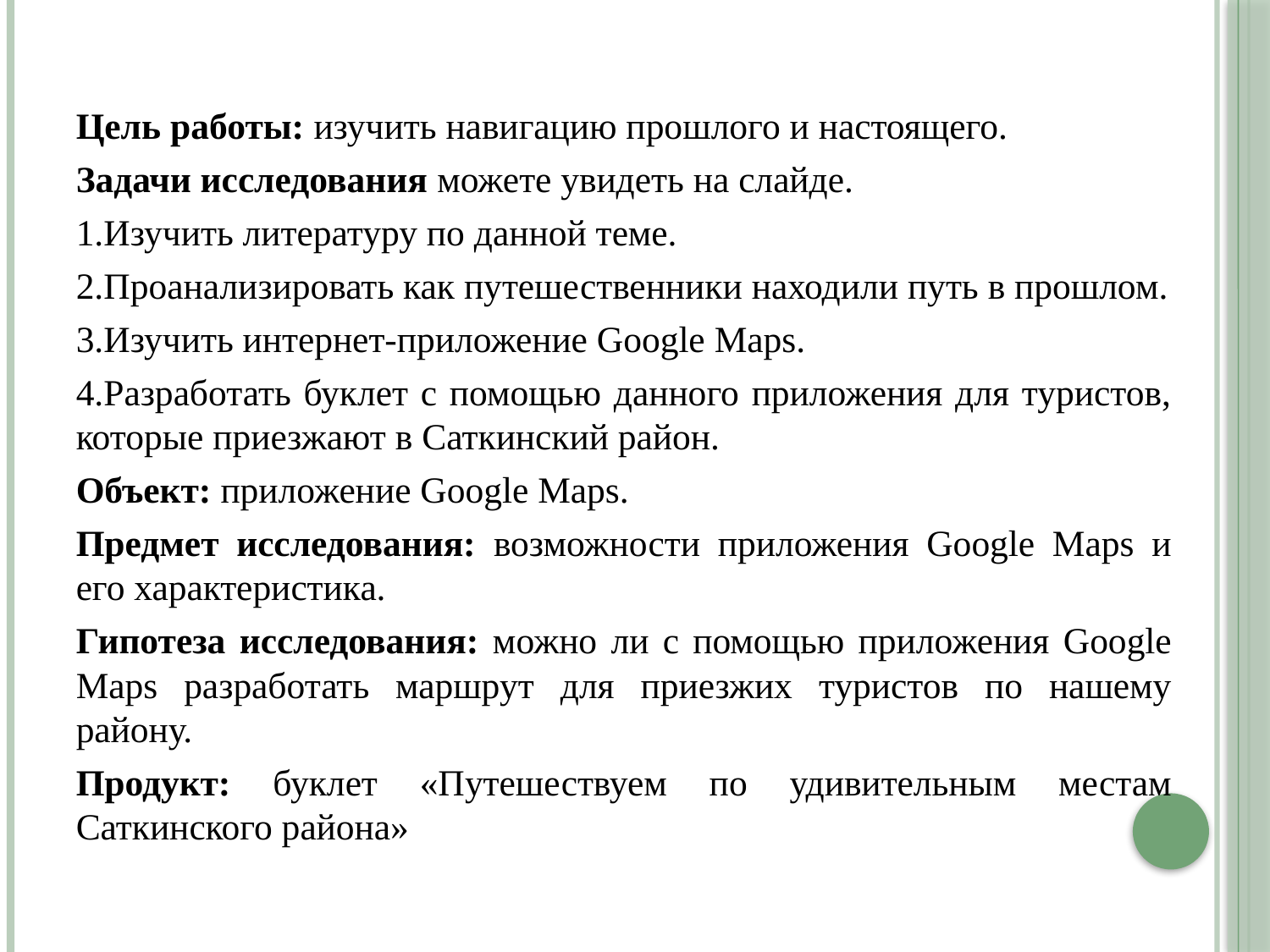

#
Цель работы: изучить навигацию прошлого и настоящего.
Задачи исследования можете увидеть на слайде.
1.Изучить литературу по данной теме.
2.Проанализировать как путешественники находили путь в прошлом.
3.Изучить интернет-приложение Google Maps.
4.Разработать буклет с помощью данного приложения для туристов, которые приезжают в Саткинский район.
Объект: приложение Google Maps.
Предмет исследования: возможности приложения Google Maps и его характеристика.
Гипотеза исследования: можно ли с помощью приложения Google Maps разработать маршрут для приезжих туристов по нашему району.
Продукт: буклет «Путешествуем по удивительным местам Саткинского района»